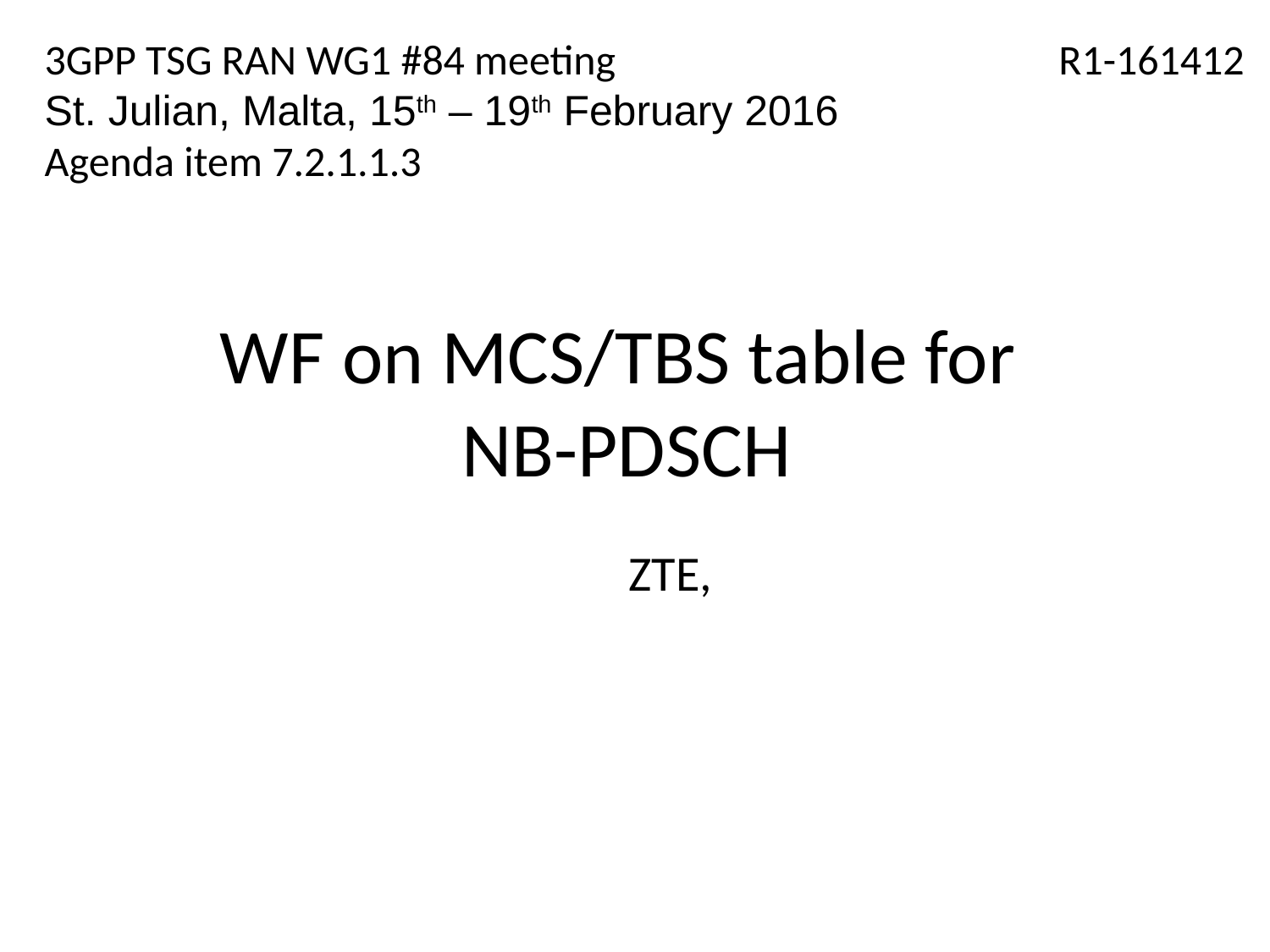

3GPP TSG RAN WG1 #84 meeting
St. Julian, Malta, 15th – 19th February 2016
Agenda item 7.2.1.1.3
R1-161412
# WF on MCS/TBS table for NB-PDSCH
ZTE,